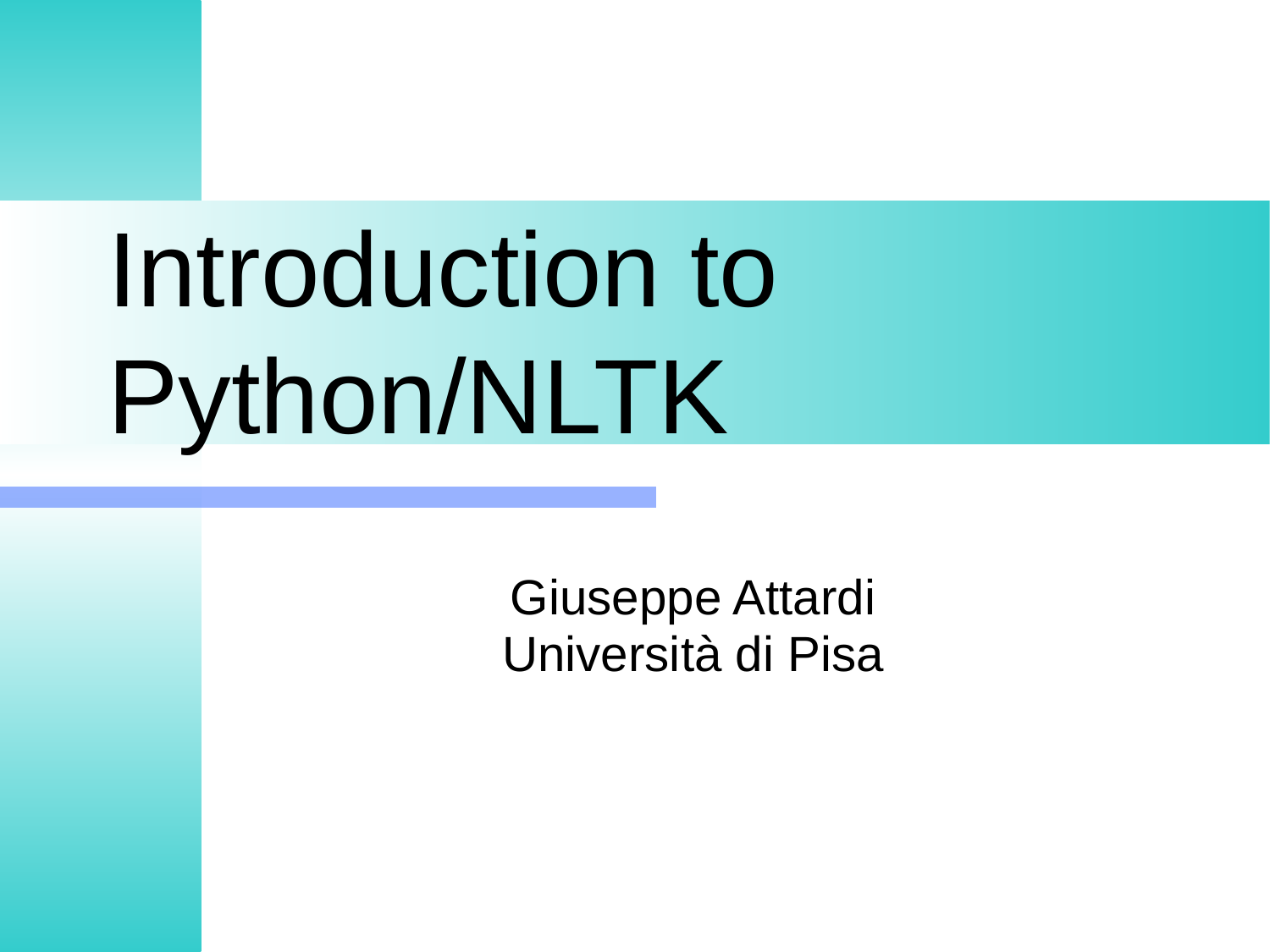

# Introduction to Python/NLTK

Giuseppe Attardi
Università di Pisa